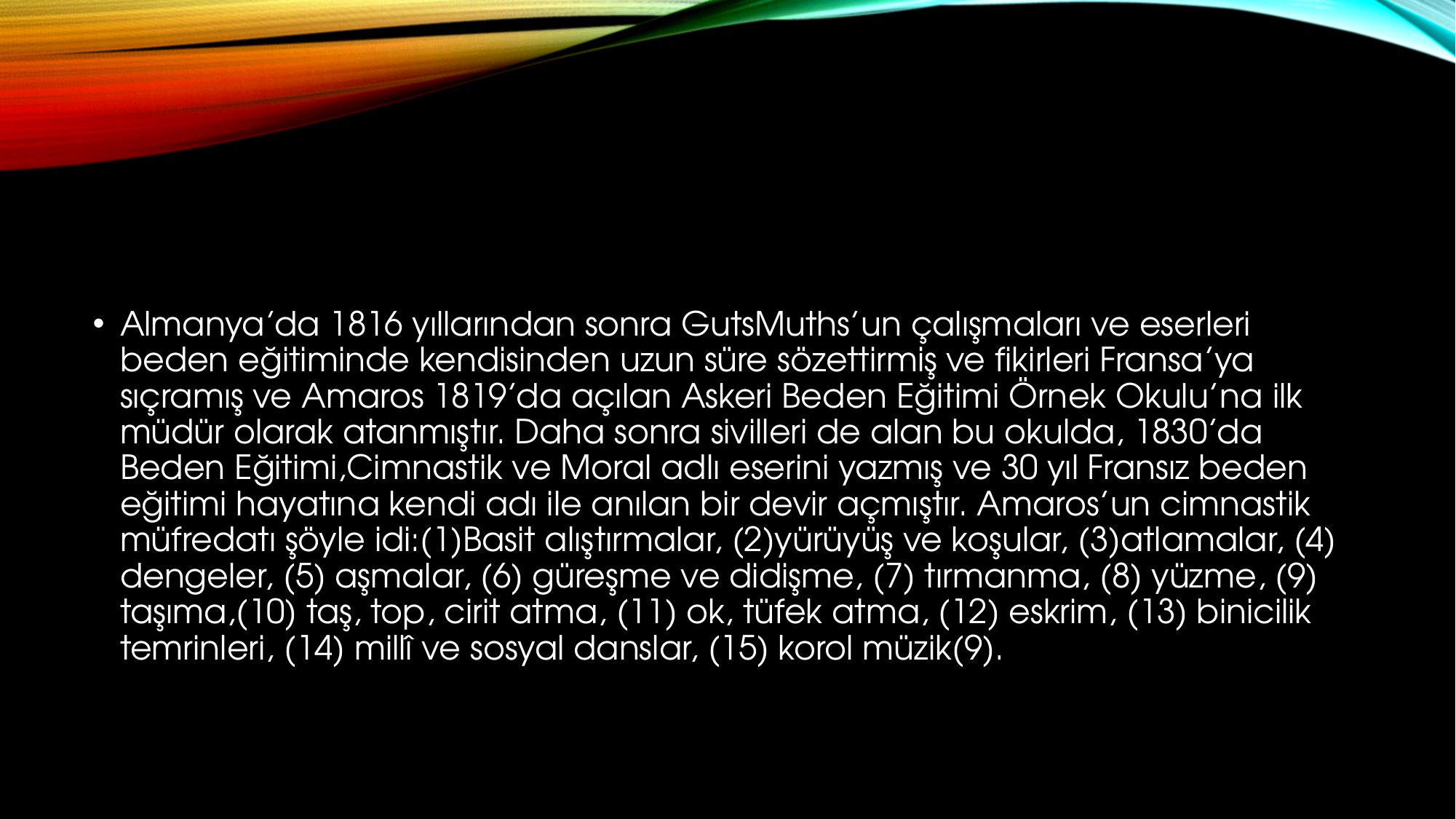

#
Almanya’da 1816 yıllarından sonra GutsMuths’un çalışmaları ve eserleri beden eğitiminde kendisinden uzun süre sözettirmiş ve fikirleri Fransa’ya sıçramış ve Amaros 1819’da açılan Askeri Beden Eğitimi Örnek Okulu’na ilk müdür olarak atanmıştır. Daha sonra sivilleri de alan bu okulda, 1830’da Beden Eğitimi,Cimnastik ve Moral adlı eserini yazmış ve 30 yıl Fransız beden eğitimi hayatına kendi adı ile anılan bir devir açmıştır. Amaros’un cimnastik müfredatı şöyle idi:(1)Basit alıştırmalar, (2)yürüyüş ve koşular, (3)atlamalar, (4) dengeler, (5) aşmalar, (6) güreşme ve didişme, (7) tırmanma, (8) yüzme, (9) taşıma,(10) taş, top, cirit atma, (11) ok, tüfek atma, (12) eskrim, (13) binicilik temrinleri, (14) millî ve sosyal danslar, (15) korol müzik(9).